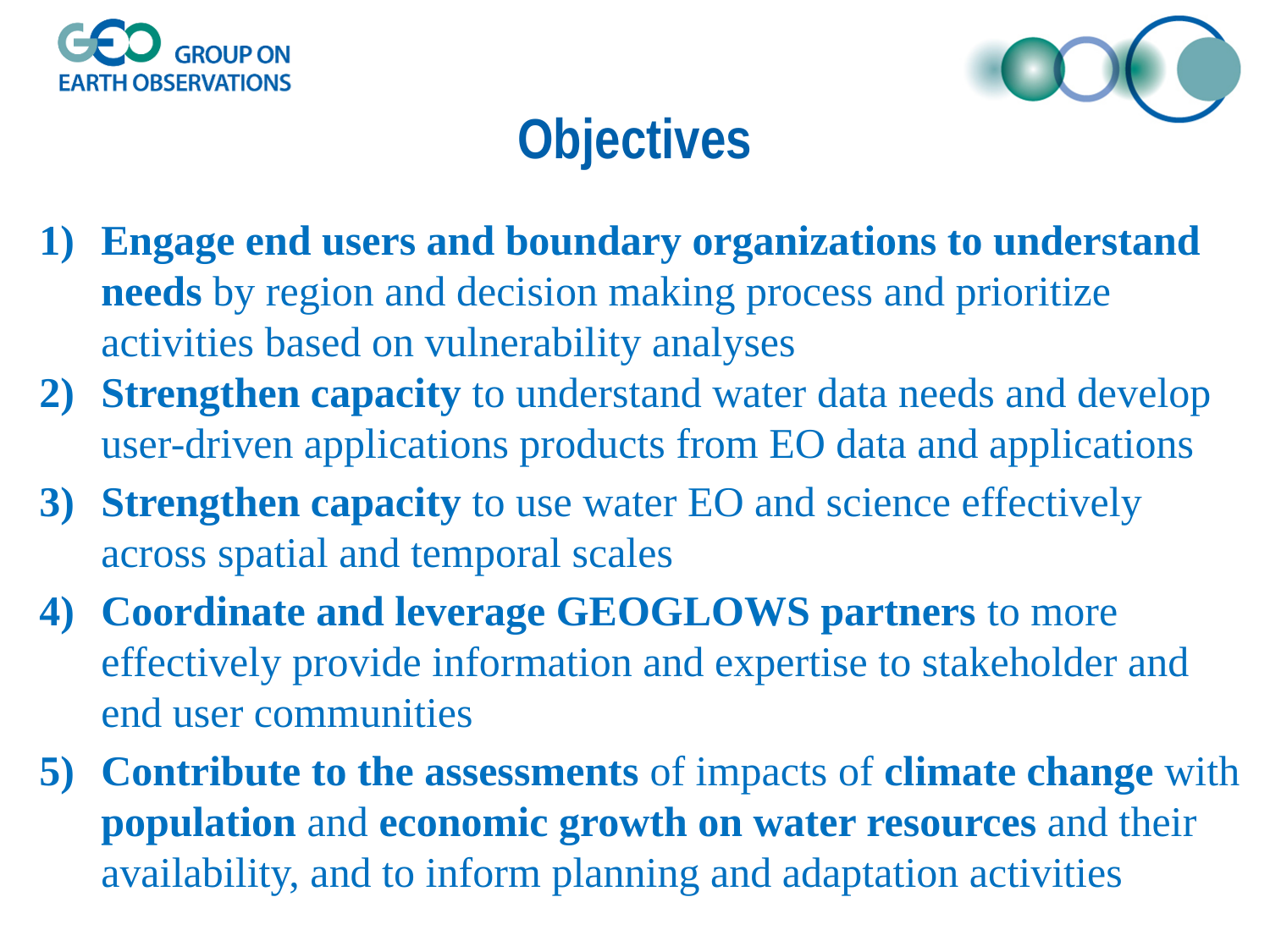

# Objectives
Engage end users and boundary organizations to understand needs by region and decision making process and prioritize activities based on vulnerability analyses
Strengthen capacity to understand water data needs and develop user-driven applications products from EO data and applications
Strengthen capacity to use water EO and science effectively across spatial and temporal scales
Coordinate and leverage GEOGLOWS partners to more effectively provide information and expertise to stakeholder and end user communities
Contribute to the assessments of impacts of climate change with population and economic growth on water resources and their availability, and to inform planning and adaptation activities